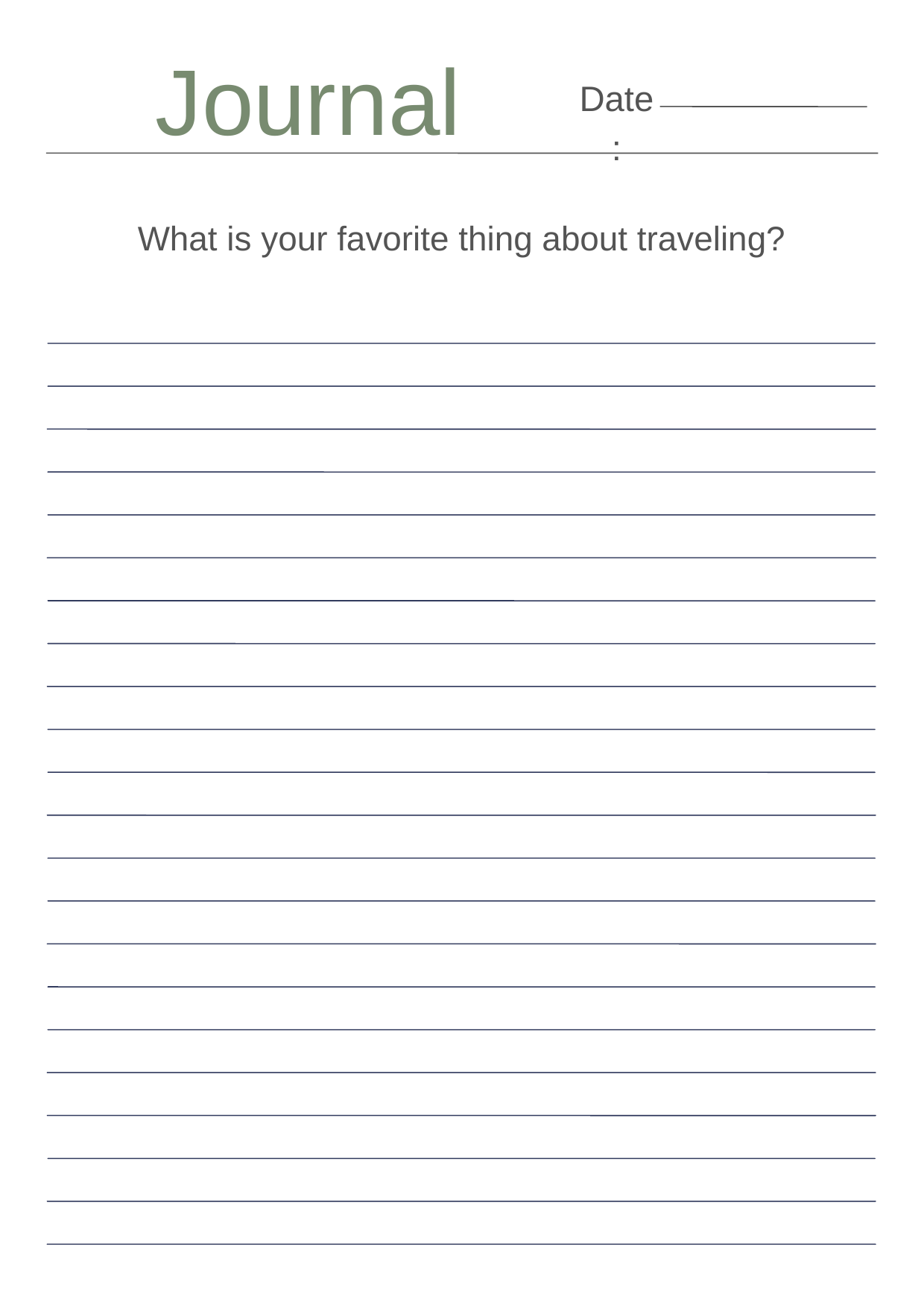

Journal
Date:

What is your favorite thing about traveling?